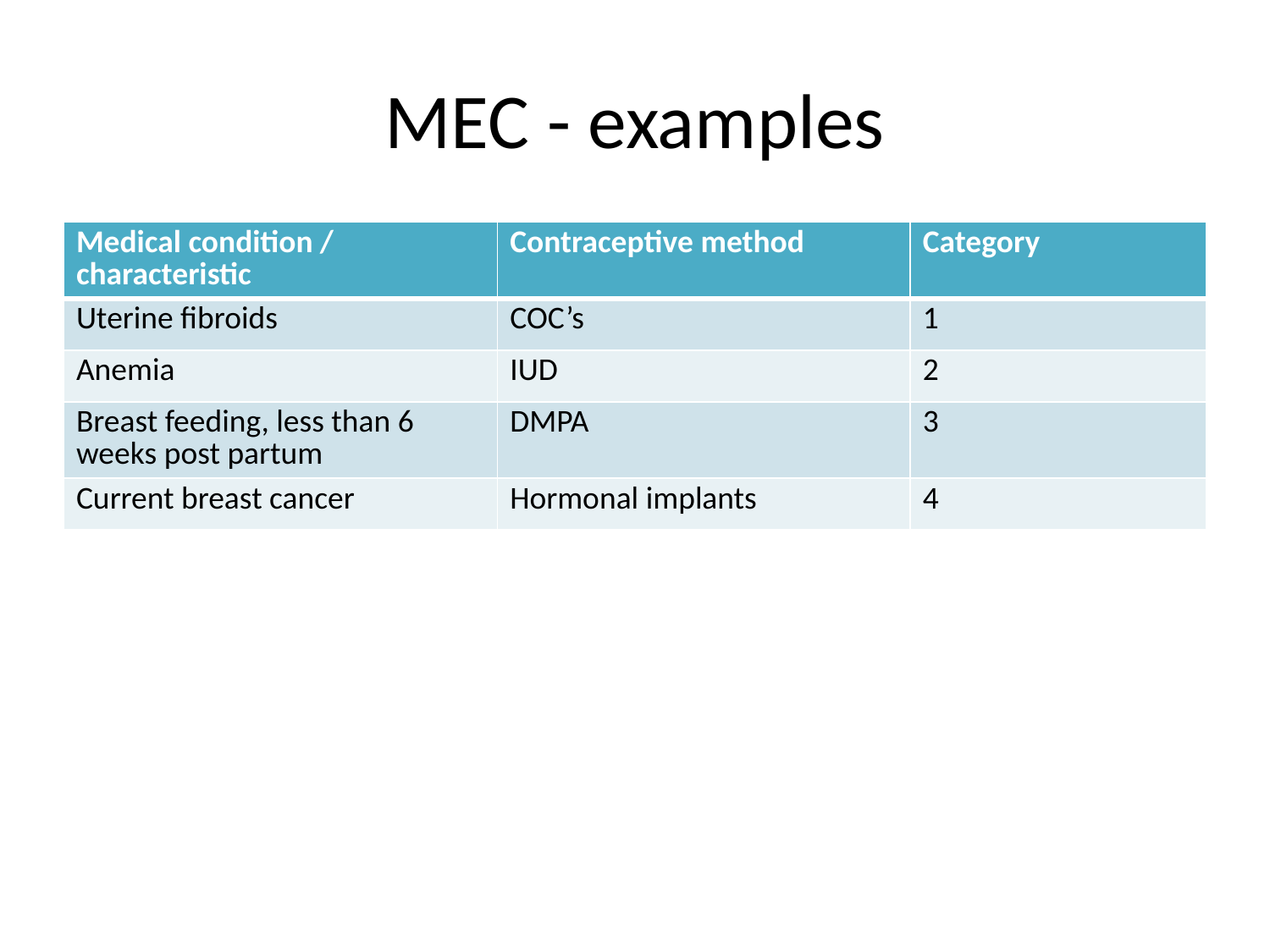

# MEC - examples
| Medical condition / characteristic | Contraceptive method | Category |
| --- | --- | --- |
| Uterine fibroids | COC’s | 1 |
| Anemia | IUD | 2 |
| Breast feeding, less than 6 weeks post partum | DMPA | 3 |
| Current breast cancer | Hormonal implants | 4 |